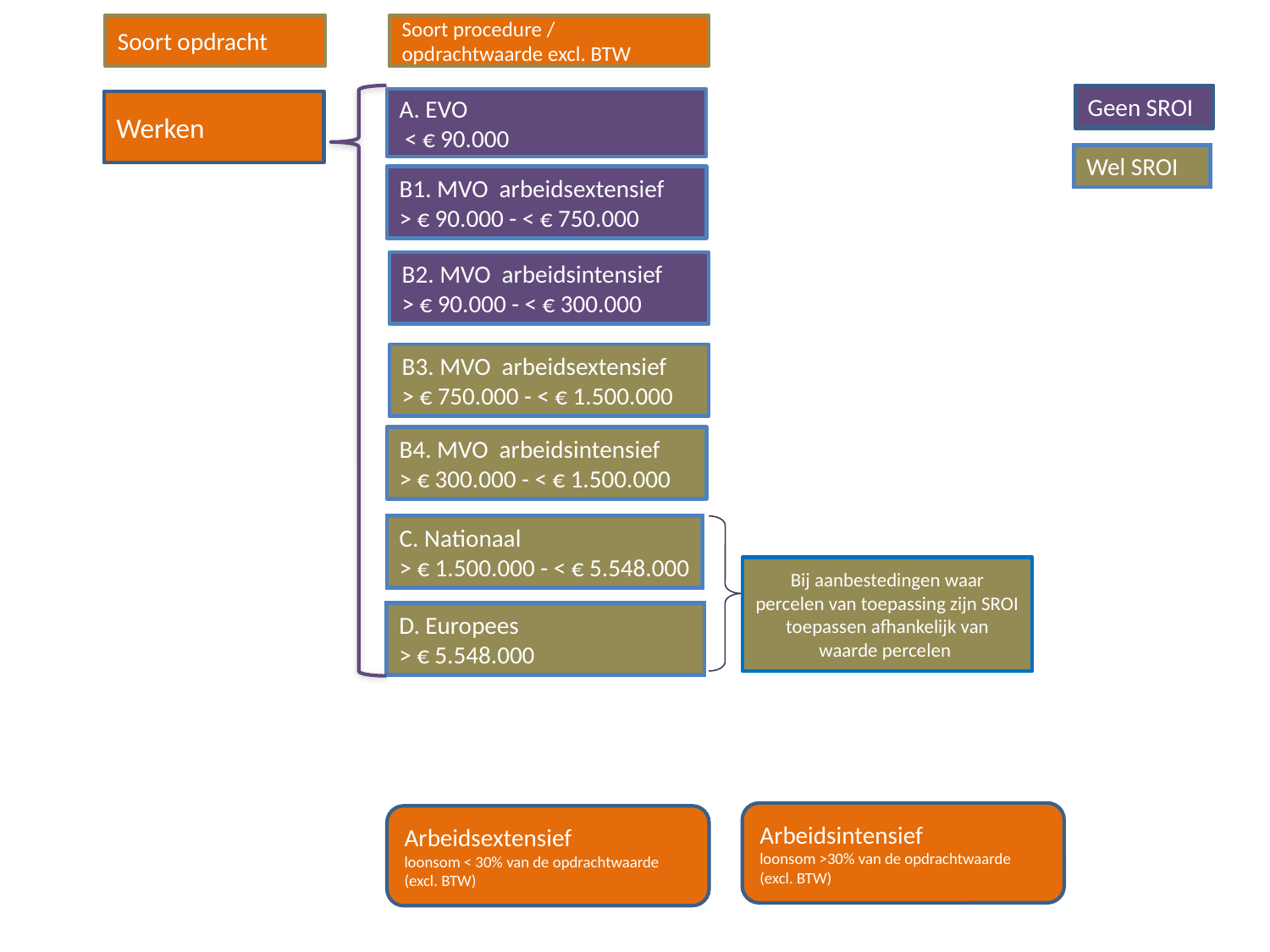

Soort opdracht
Soort procedure / opdrachtwaarde excl. BTW

A. EVO
 < € 90.000
B1. MVO  arbeidsextensief
> € 90.000 - < € 750.000
C. Nationaal
> € 1.500.000 - < € 5.548.000
D. Europees
> € 5.548.000
Geen SROI
Wel SROI
Werken
B2. MVO  arbeidsintensief
> € 90.000 - < € 300.000
B3. MVO  arbeidsextensief
> € 750.000 - < € 1.500.000
B4. MVO  arbeidsintensief
> € 300.000 - < € 1.500.000

Bij aanbestedingen waar percelen van toepassing zijn SROI toepassen afhankelijk van waarde percelen
Arbeidsintensief
loonsom >30% van de opdrachtwaarde (excl. BTW)
Arbeidsextensief
loonsom < 30% van de opdrachtwaarde (excl. BTW)